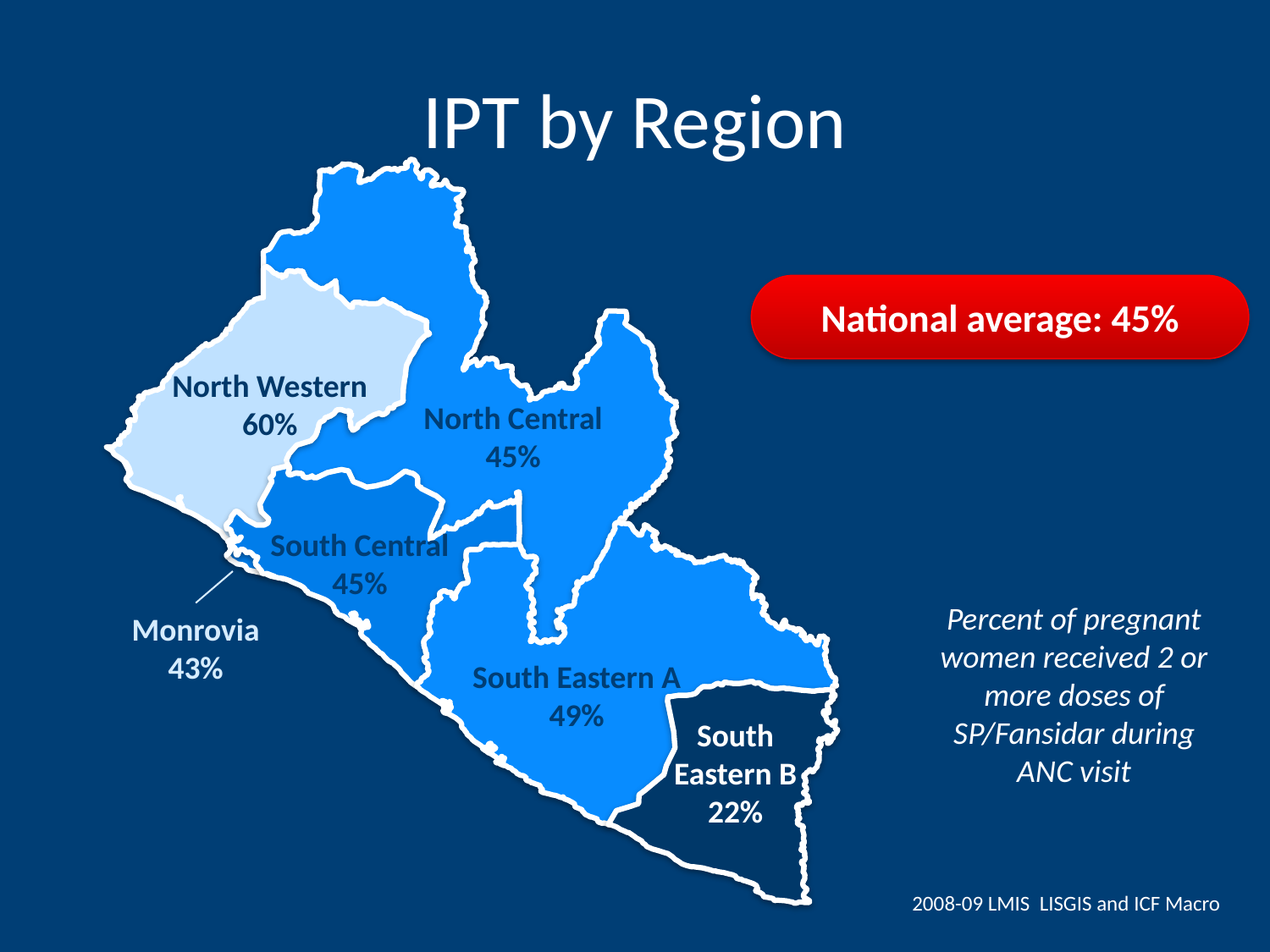

# IPT by Region

National average: 45%
North Western
60%
North Central
45%
South Central
45%
Percent of pregnant women received 2 or more doses of SP/Fansidar during ANC visit
Monrovia
43%
South Eastern A
49%
South Eastern B
22%
2008-09 LMIS  LISGIS and ICF Macro